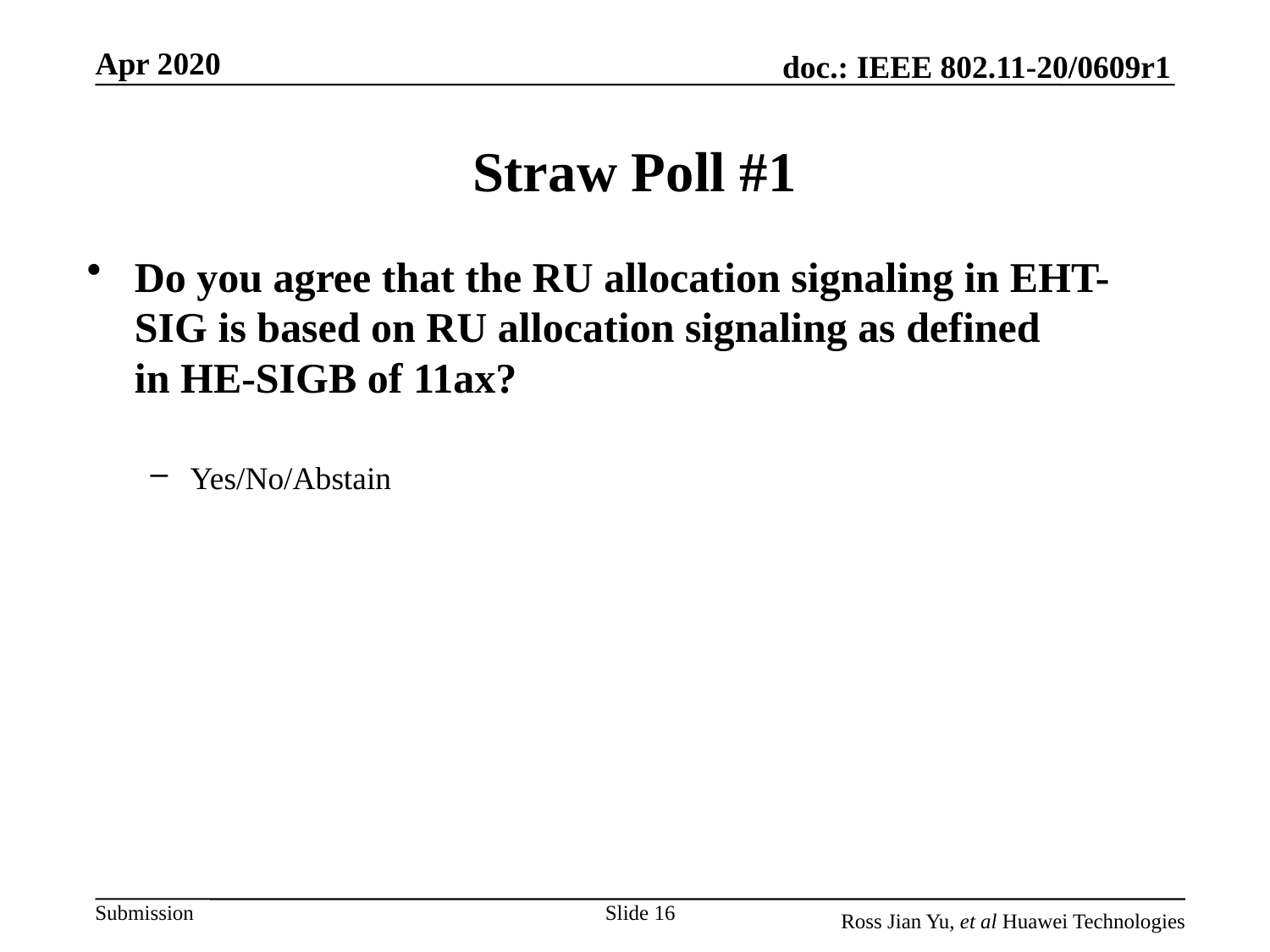

# Straw Poll #1
Do you agree that the RU allocation signaling in EHT-SIG is based on RU allocation signaling as defined in HE-SIGB of 11ax?

Yes/No/Abstain

Slide 16